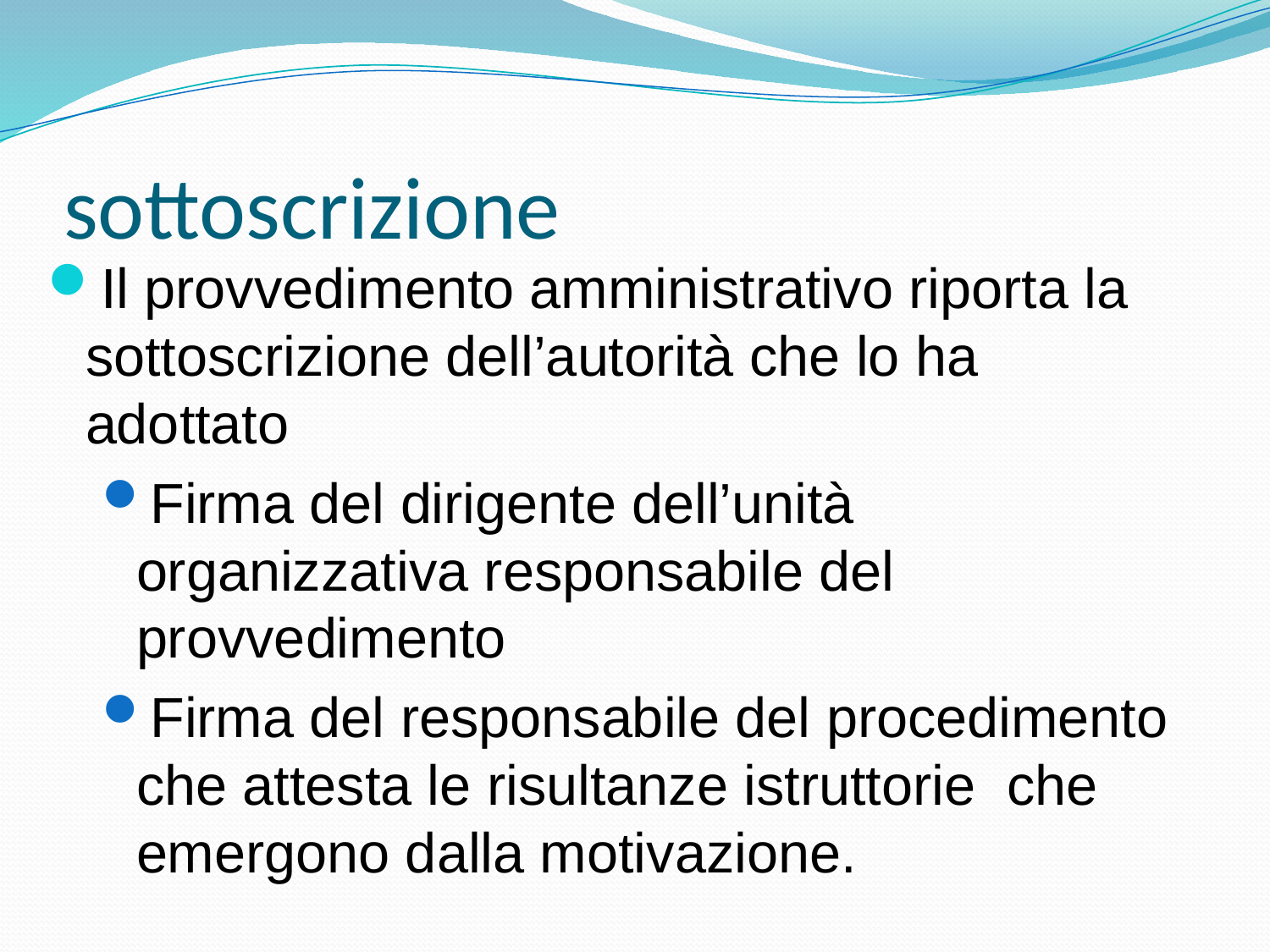

# sottoscrizione
Il provvedimento amministrativo riporta la sottoscrizione dell’autorità che lo ha adottato
Firma del dirigente dell’unità organizzativa responsabile del provvedimento
Firma del responsabile del procedimento che attesta le risultanze istruttorie  che emergono dalla motivazione.